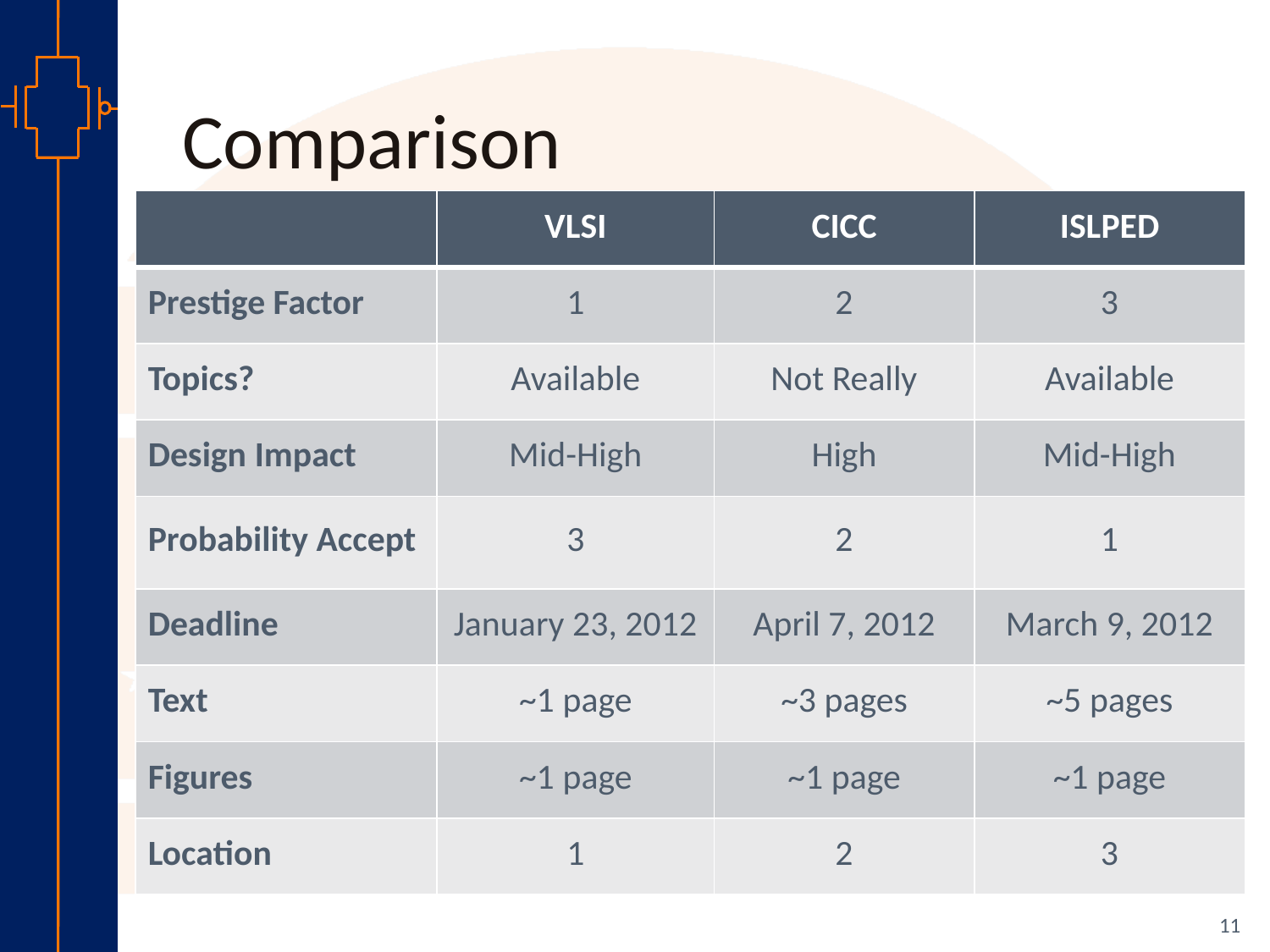

# Comparison
|  | VLSI | CICC | ISLPED |
| --- | --- | --- | --- |
| Prestige Factor | 1 | 2 | 3 |
| Topics? | Available | Not Really | Available |
| Design Impact | Mid-High | High | Mid-High |
| Probability Accept | 3 | 2 | 1 |
| Deadline | January 23, 2012 | April 7, 2012 | March 9, 2012 |
| Text | ~1 page | ~3 pages | ~5 pages |
| Figures | ~1 page | ~1 page | ~1 page |
| Location | 1 | 2 | 3 |
11